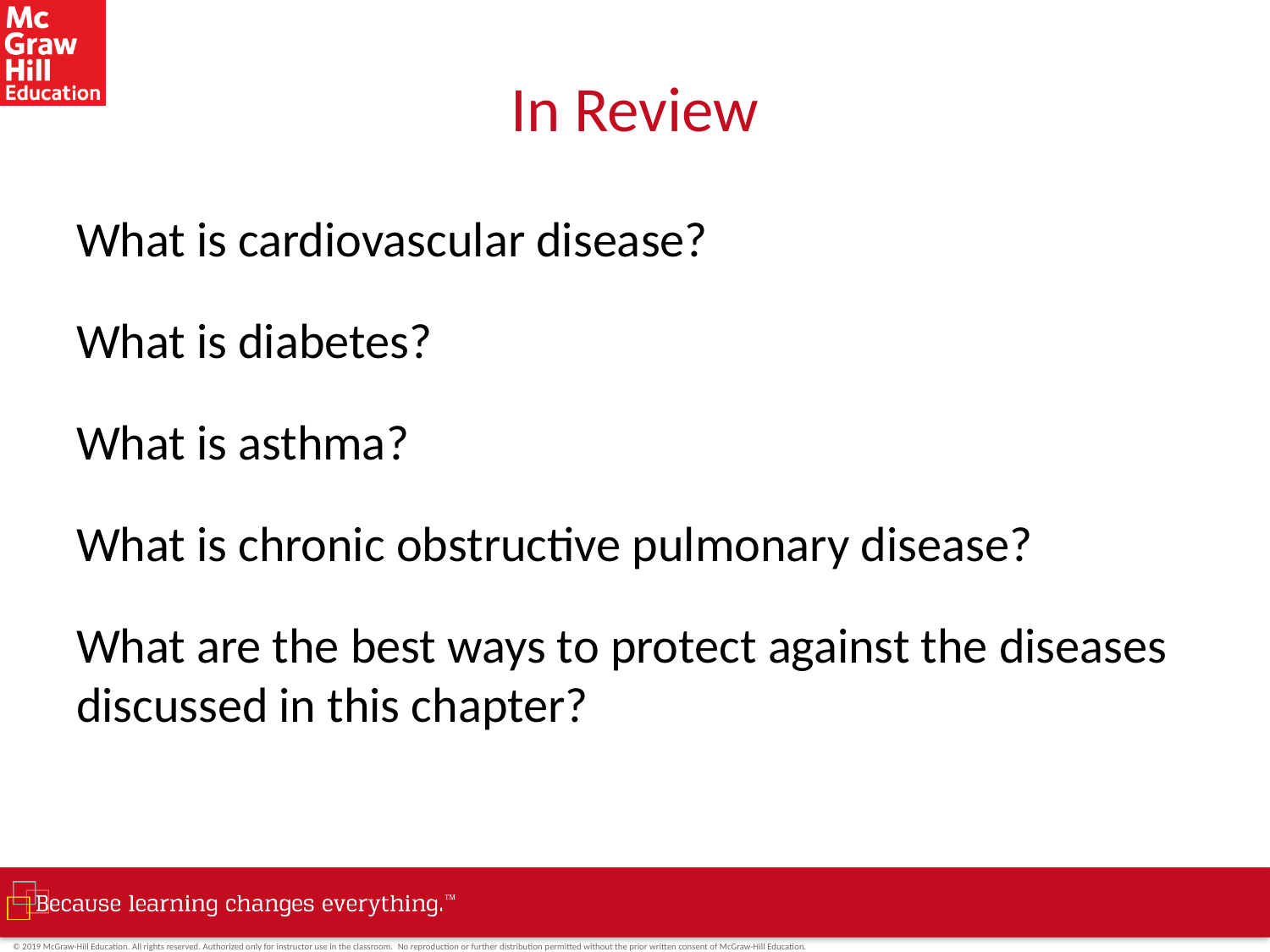

# In Review
What is cardiovascular disease?
What is diabetes?
What is asthma?
What is chronic obstructive pulmonary disease?
What are the best ways to protect against the diseases discussed in this chapter?